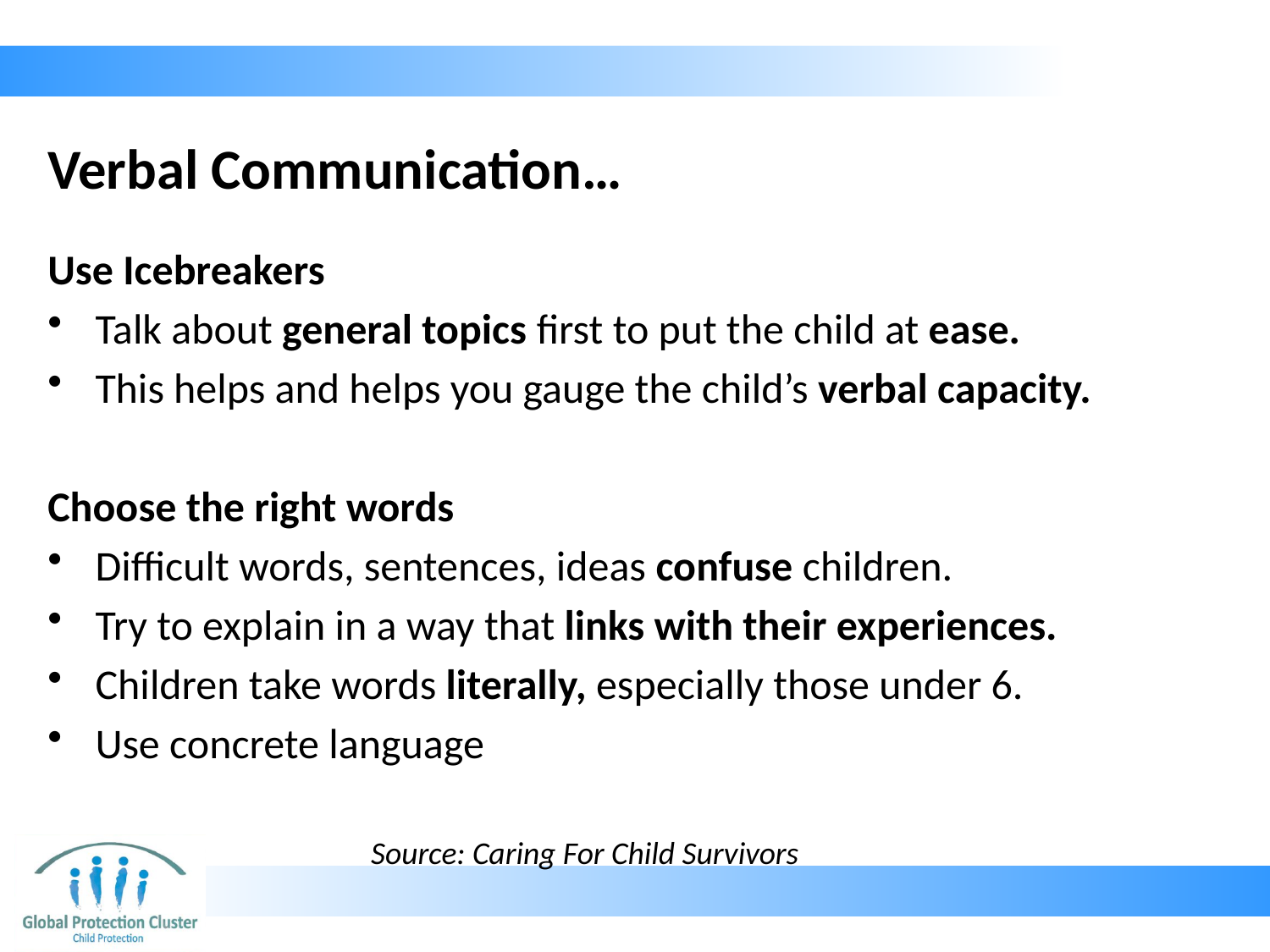

# Verbal Communication…
Use Icebreakers
Talk about general topics first to put the child at ease.
This helps and helps you gauge the child’s verbal capacity.

Choose the right words
Difficult words, sentences, ideas confuse children.
Try to explain in a way that links with their experiences.
Children take words literally, especially those under 6.
Use concrete language

Source: Caring For Child Survivors